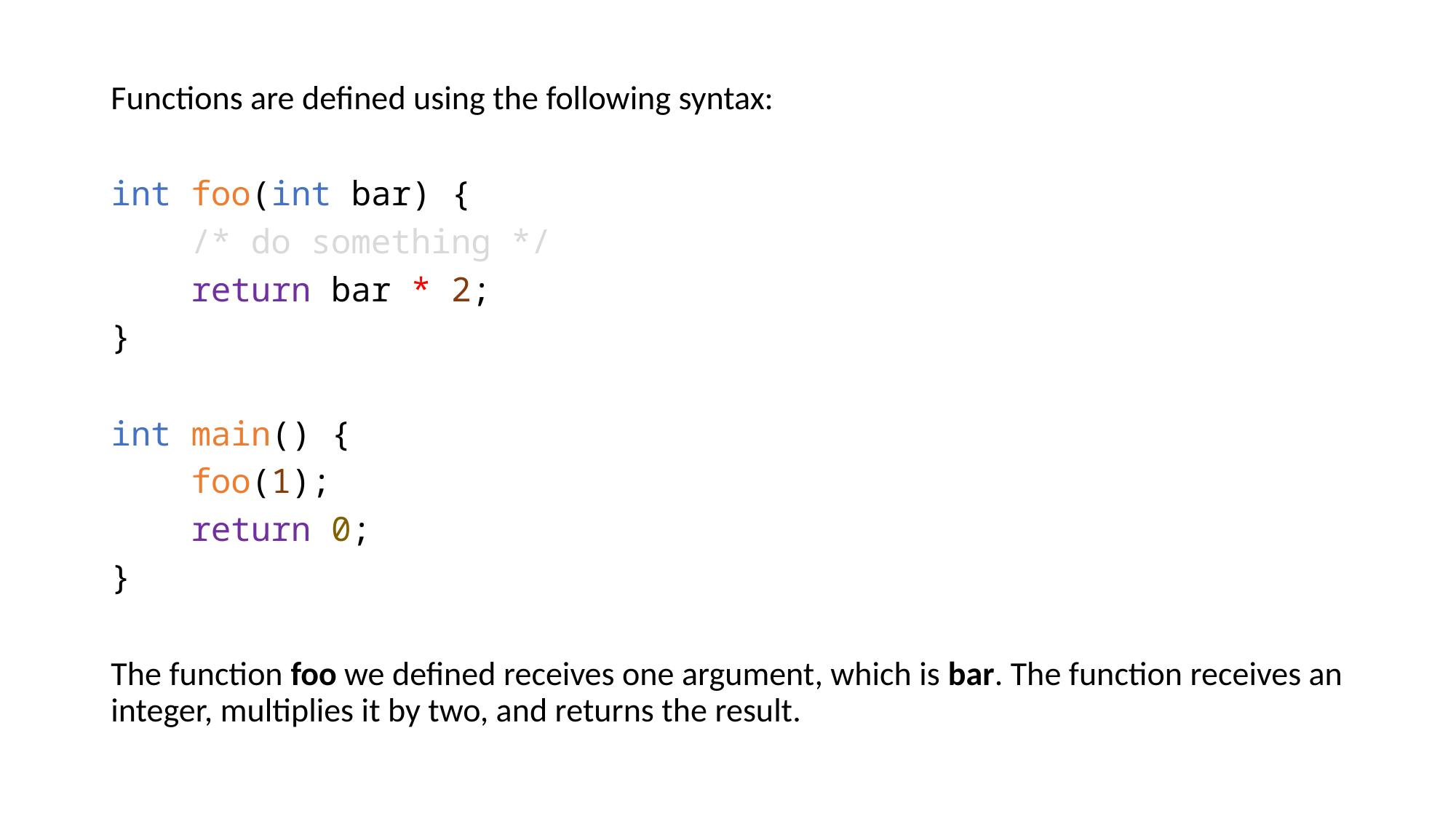

Functions are defined using the following syntax:

int foo(int bar) {
    /* do something */
    return bar * 2;
}

int main() {
    foo(1);
    return 0;
}

The function foo we defined receives one argument, which is bar. The function receives an integer, multiplies it by two, and returns the result.